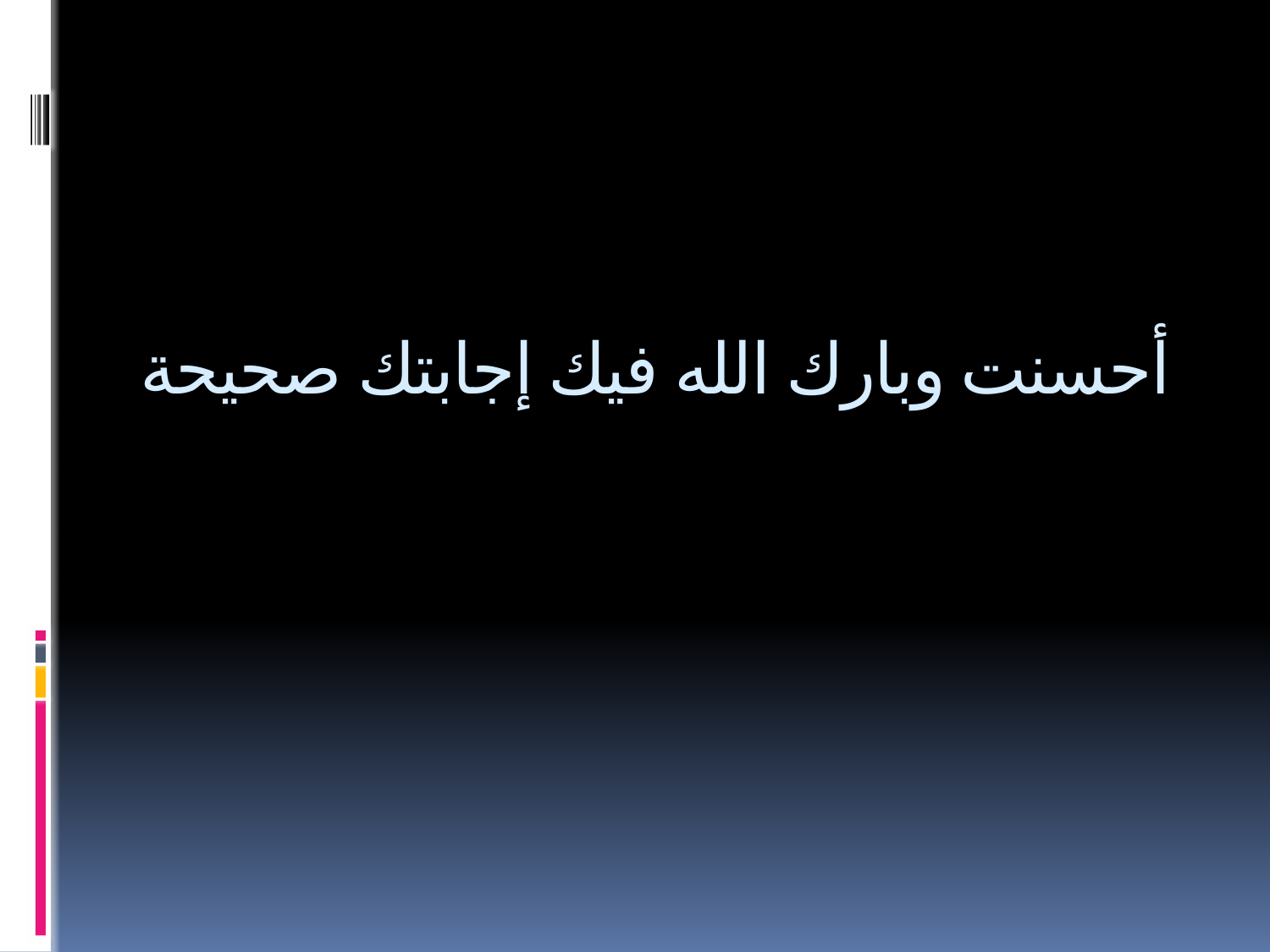

# أحسنت وبارك الله فيك إجابتك صحيحة